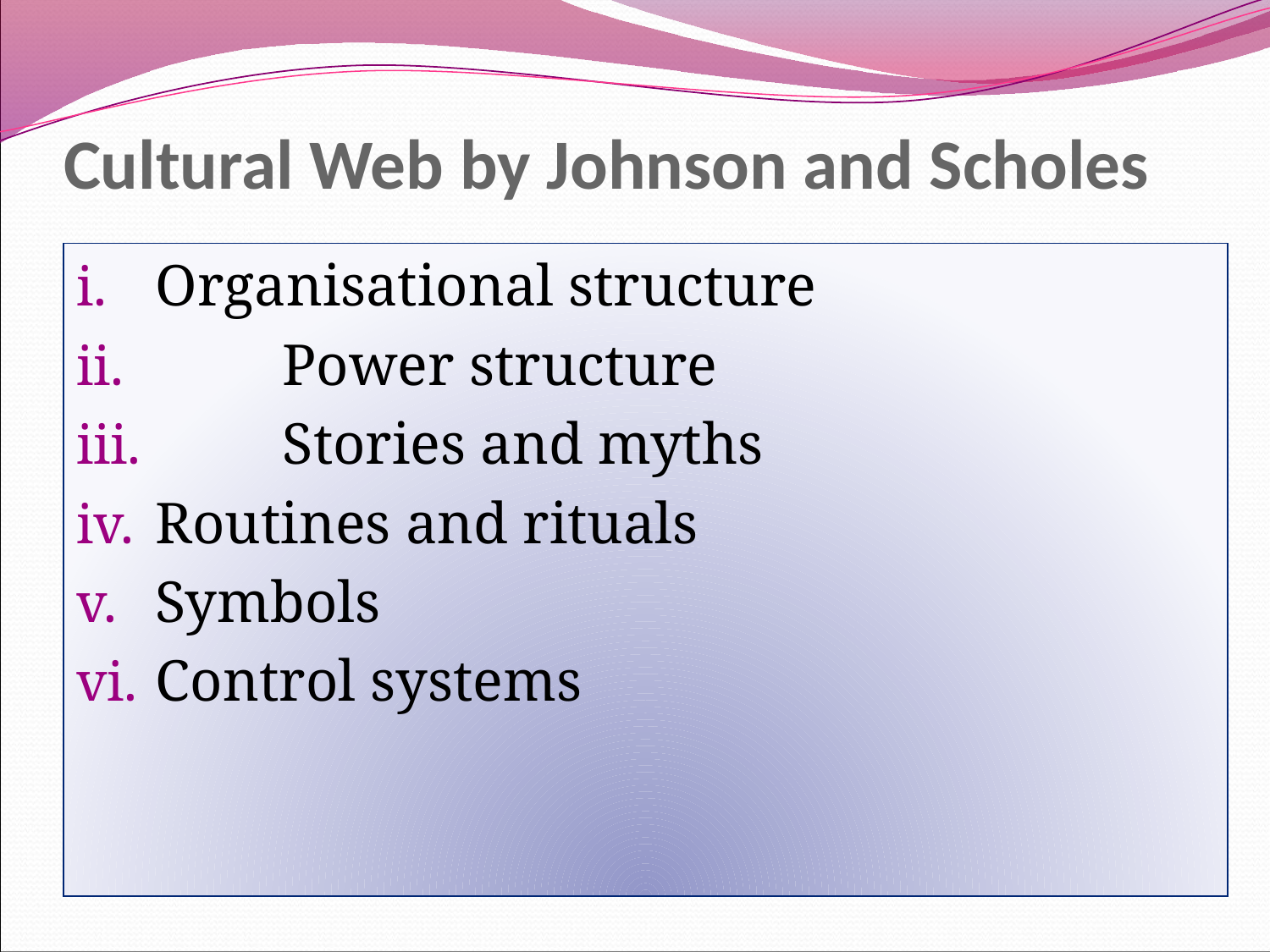

# Cultural Web by Johnson and Scholes
Organisational structure
	Power structure
	Stories and myths
Routines and rituals
Symbols
Control systems